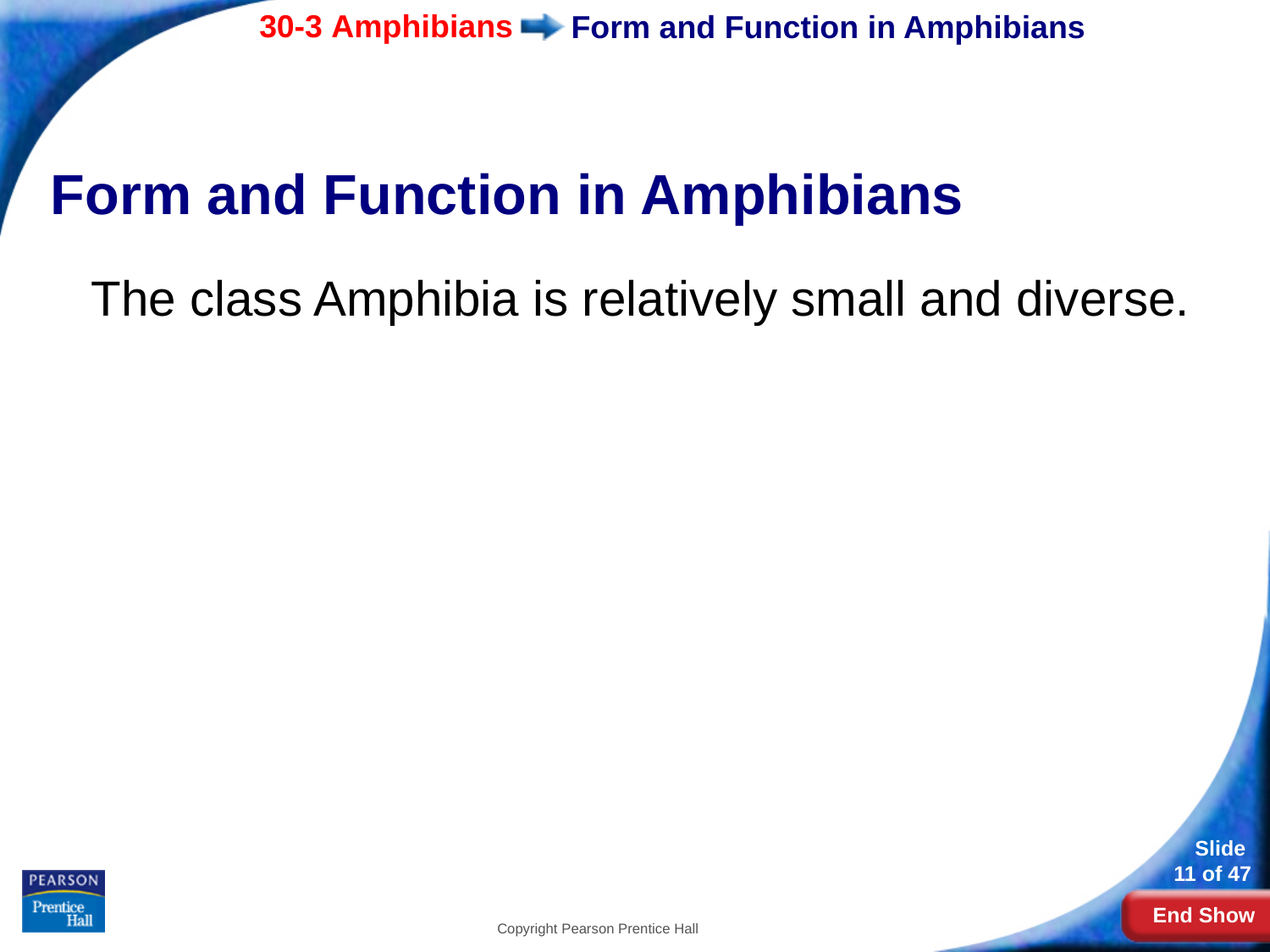

# Form and Function in Amphibians
Form and Function in Amphibians
The class Amphibia is relatively small and diverse.

Copyright Pearson Prentice Hall